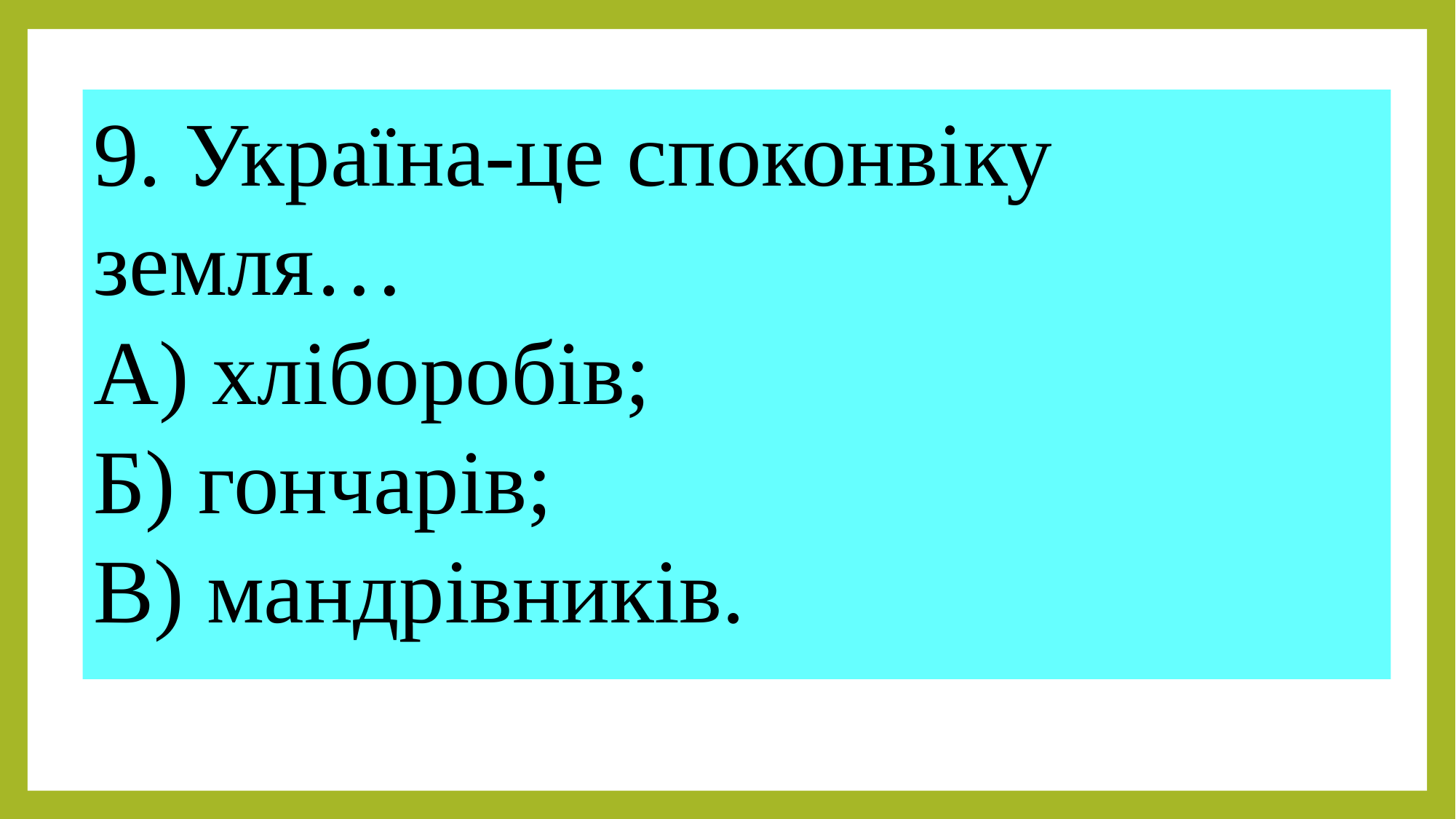

9. Україна-це споконвіку    земля…
А) хліборобів;
Б) гончарів;
В) мандрівників.